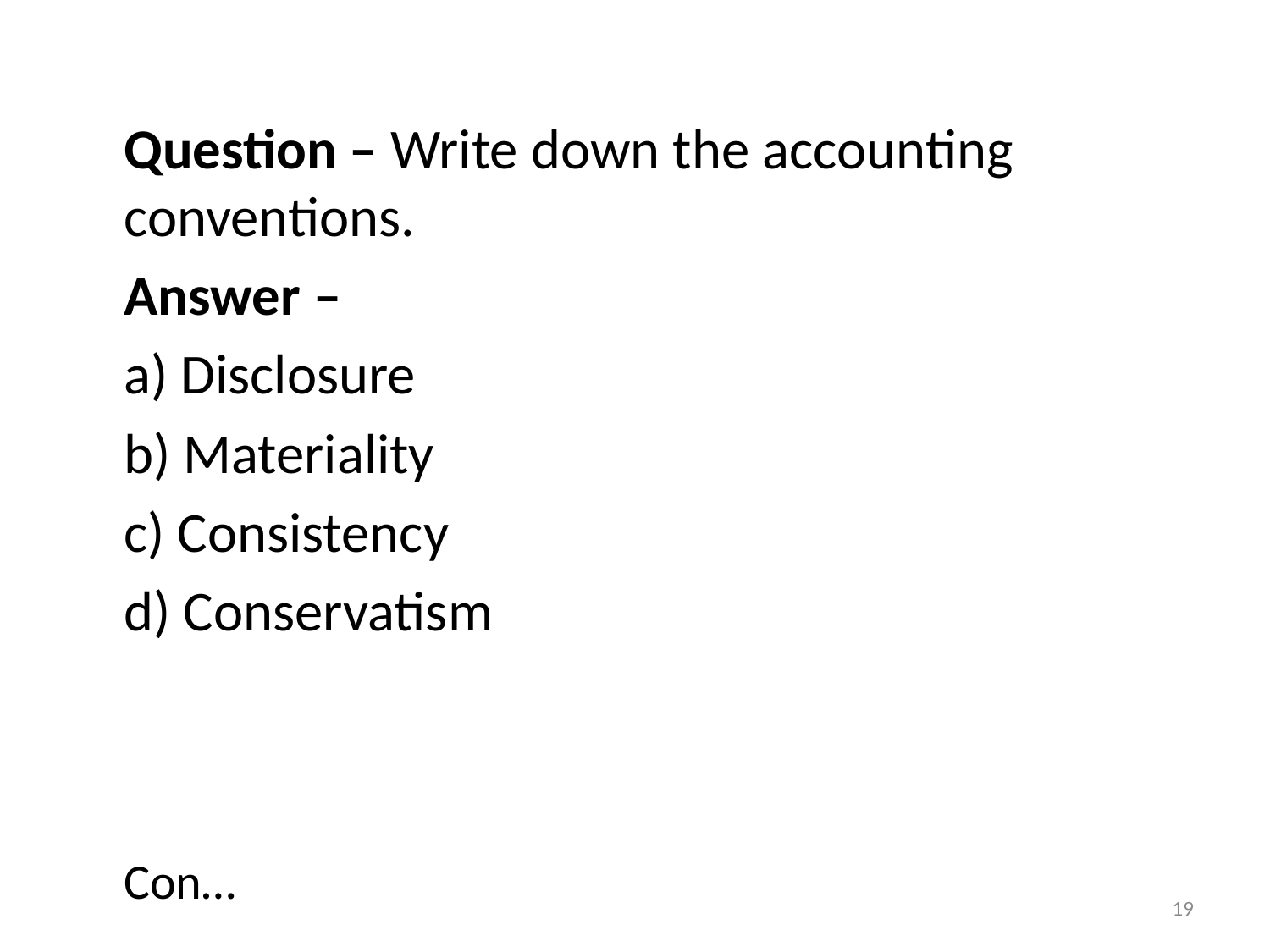

Question – Write down the accounting conventions.
	Answer –
	a) Disclosure
	b) Materiality
	c) Consistency
	d) Conservatism

							      								                   Con…

19